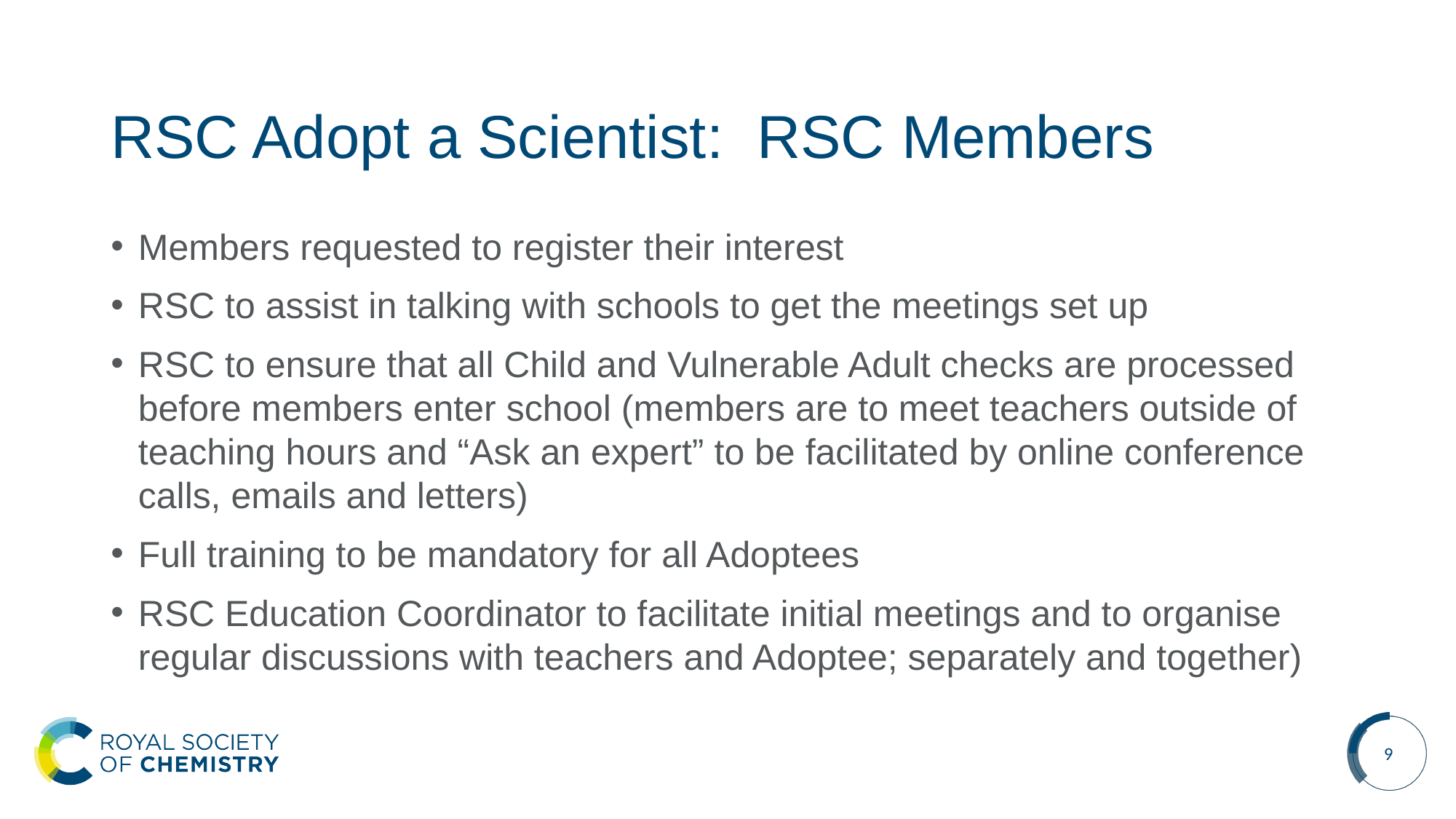

# RSC Adopt a Scientist:  RSC Members
Members requested to register their interest
RSC to assist in talking with schools to get the meetings set up
RSC to ensure that all Child and Vulnerable Adult checks are processed before members enter school (members are to meet teachers outside of teaching hours and “Ask an expert” to be facilitated by online conference calls, emails and letters)
Full training to be mandatory for all Adoptees
RSC Education Coordinator to facilitate initial meetings and to organise regular discussions with teachers and Adoptee; separately and together)
9